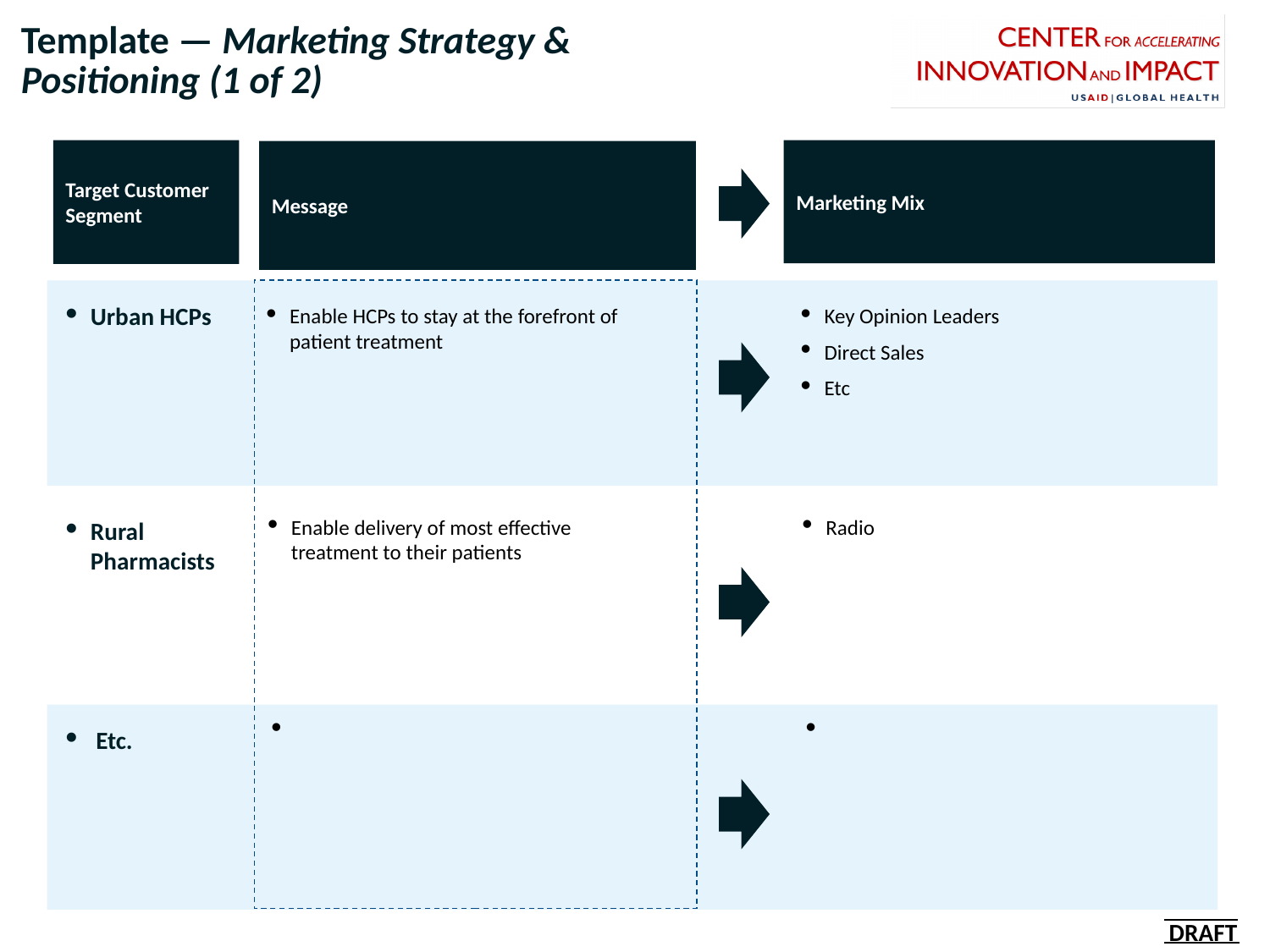

# Template — Marketing Strategy & Positioning (1 of 2)
Target Customer Segment
Marketing Mix
Message

Urban HCPs
Enable HCPs to stay at the forefront of patient treatment
Key Opinion Leaders
Direct Sales
Etc

Enable delivery of most effective treatment to their patients
Radio
Rural Pharmacists

 Etc.